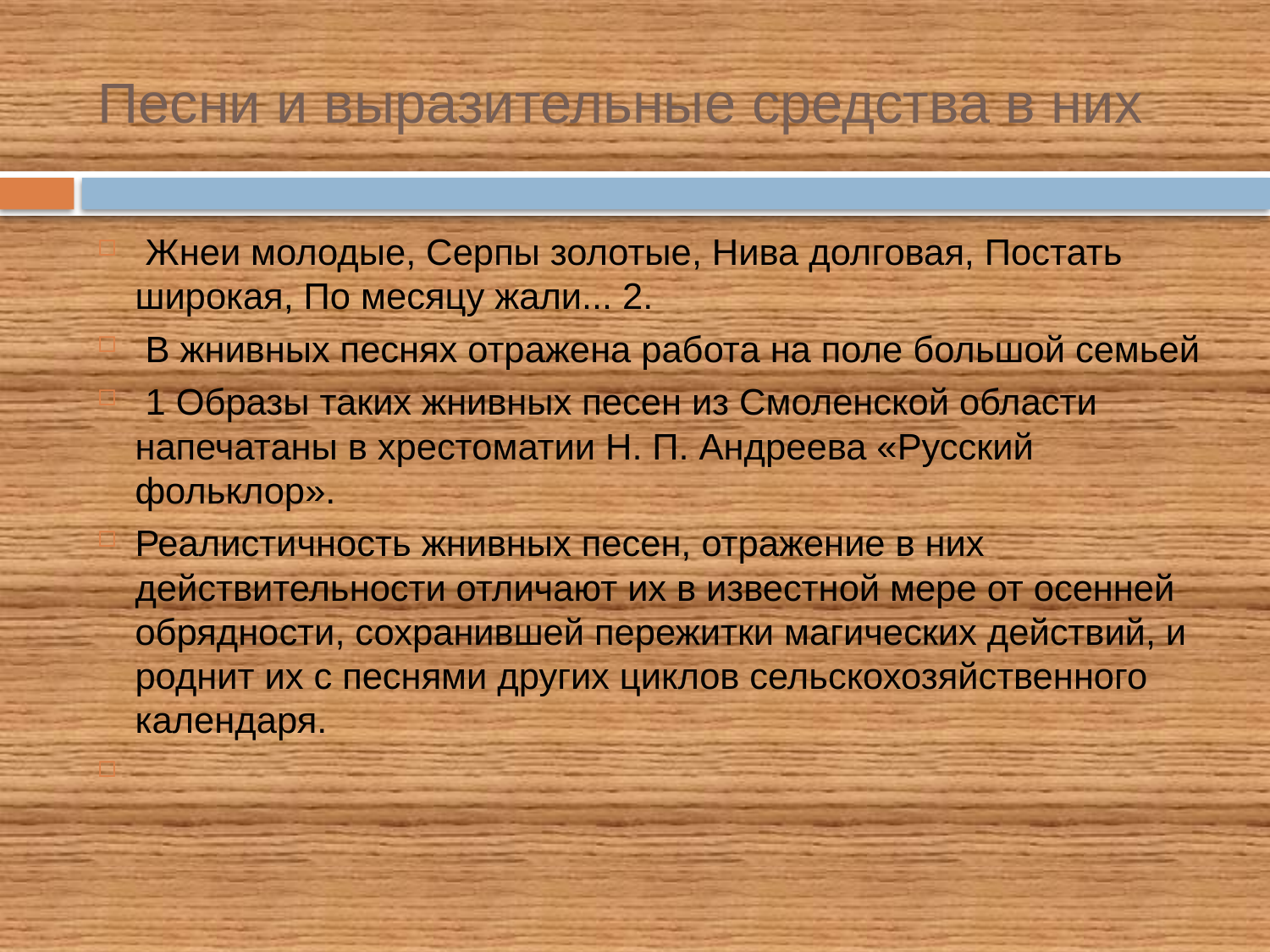

# Песни и выразительные средства в них
 Жнеи молодые, Серпы золотые, Нива долговая, Постать широкая, По месяцу жали... 2.
 В жнивных песнях отражена работа на поле большой семьей
 1 Образы таких жнивных песен из Смоленской области напечатаны в хрестоматии Н. П. Андреева «Русский фольклор».
Реалистичность жнивных песен, отражение в них действительности отличают их в известной мере от осенней обрядности, сохранившей пережитки магических действий, и роднит их с песнями других циклов сельскохозяйственного календаря.